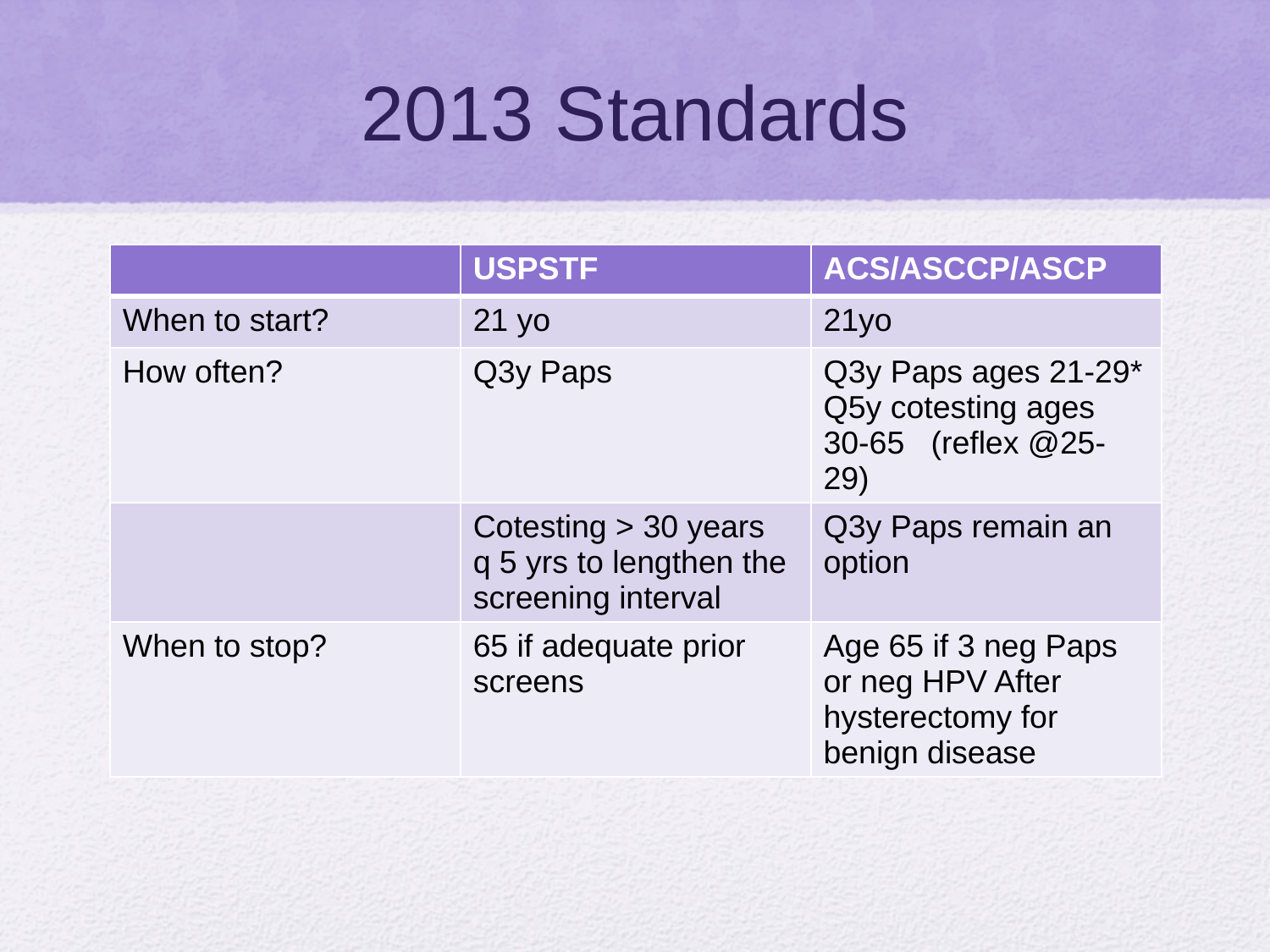

# 2013 Standards
|  | USPSTF | ACS/ASCCP/ASCP |
| --- | --- | --- |
| When to start? | 21 yo | 21yo |
| How often? | Q3y Paps | Q3y Paps ages 21-29\* Q5y cotesting ages 30-65 (reflex @25-29) |
|  | Cotesting > 30 years q 5 yrs to lengthen the screening interval | Q3y Paps remain an option |
| When to stop? | 65 if adequate prior screens | Age 65 if 3 neg Paps or neg HPV After hysterectomy for benign disease |